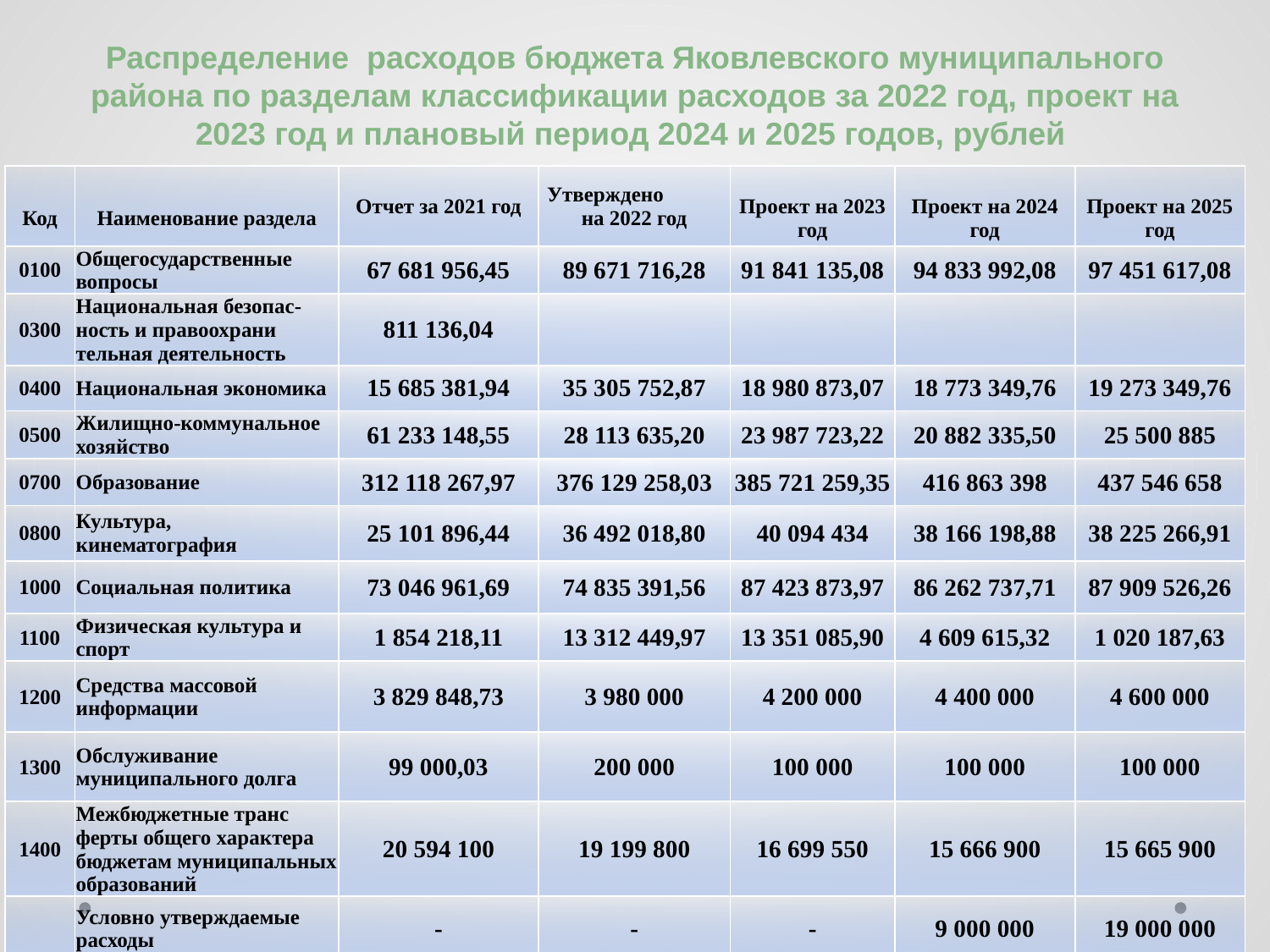

# Распределение  расходов бюджета Яковлевского муниципального района по разделам классификации расходов за 2022 год, проект на 2023 год и плановый период 2024 и 2025 годов, рублей
| Код | Наименование раздела | Отчет за 2021 год | Утверждено на 2022 год | Проект на 2023 год | Проект на 2024 год | Проект на 2025 год |
| --- | --- | --- | --- | --- | --- | --- |
| 0100 | Общегосударственные вопросы | 67 681 956,45 | 89 671 716,28 | 91 841 135,08 | 94 833 992,08 | 97 451 617,08 |
| 0300 | Национальная безопас-ность и правоохрани тельная деятельность | 811 136,04 |  |  |  |  |
| 0400 | Национальная экономика | 15 685 381,94 | 35 305 752,87 | 18 980 873,07 | 18 773 349,76 | 19 273 349,76 |
| 0500 | Жилищно-коммунальное хозяйство | 61 233 148,55 | 28 113 635,20 | 23 987 723,22 | 20 882 335,50 | 25 500 885 |
| 0700 | Образование | 312 118 267,97 | 376 129 258,03 | 385 721 259,35 | 416 863 398 | 437 546 658 |
| 0800 | Культура, кинематография | 25 101 896,44 | 36 492 018,80 | 40 094 434 | 38 166 198,88 | 38 225 266,91 |
| 1000 | Социальная политика | 73 046 961,69 | 74 835 391,56 | 87 423 873,97 | 86 262 737,71 | 87 909 526,26 |
| 1100 | Физическая культура и спорт | 1 854 218,11 | 13 312 449,97 | 13 351 085,90 | 4 609 615,32 | 1 020 187,63 |
| 1200 | Средства массовой информации | 3 829 848,73 | 3 980 000 | 4 200 000 | 4 400 000 | 4 600 000 |
| 1300 | Обслуживание муниципального долга | 99 000,03 | 200 000 | 100 000 | 100 000 | 100 000 |
| 1400 | Межбюджетные транс ферты общего характера бюджетам муниципальных образований | 20 594 100 | 19 199 800 | 16 699 550 | 15 666 900 | 15 665 900 |
|  | Условно утверждаемые расходы | - | - | - | 9 000 000 | 19 000 000 |
|  | Всего расходов | 582 055 916,15 | 677 240 022,71 | 682 399 934,59 | 709 558 527,25 | 746 293 390,64 |